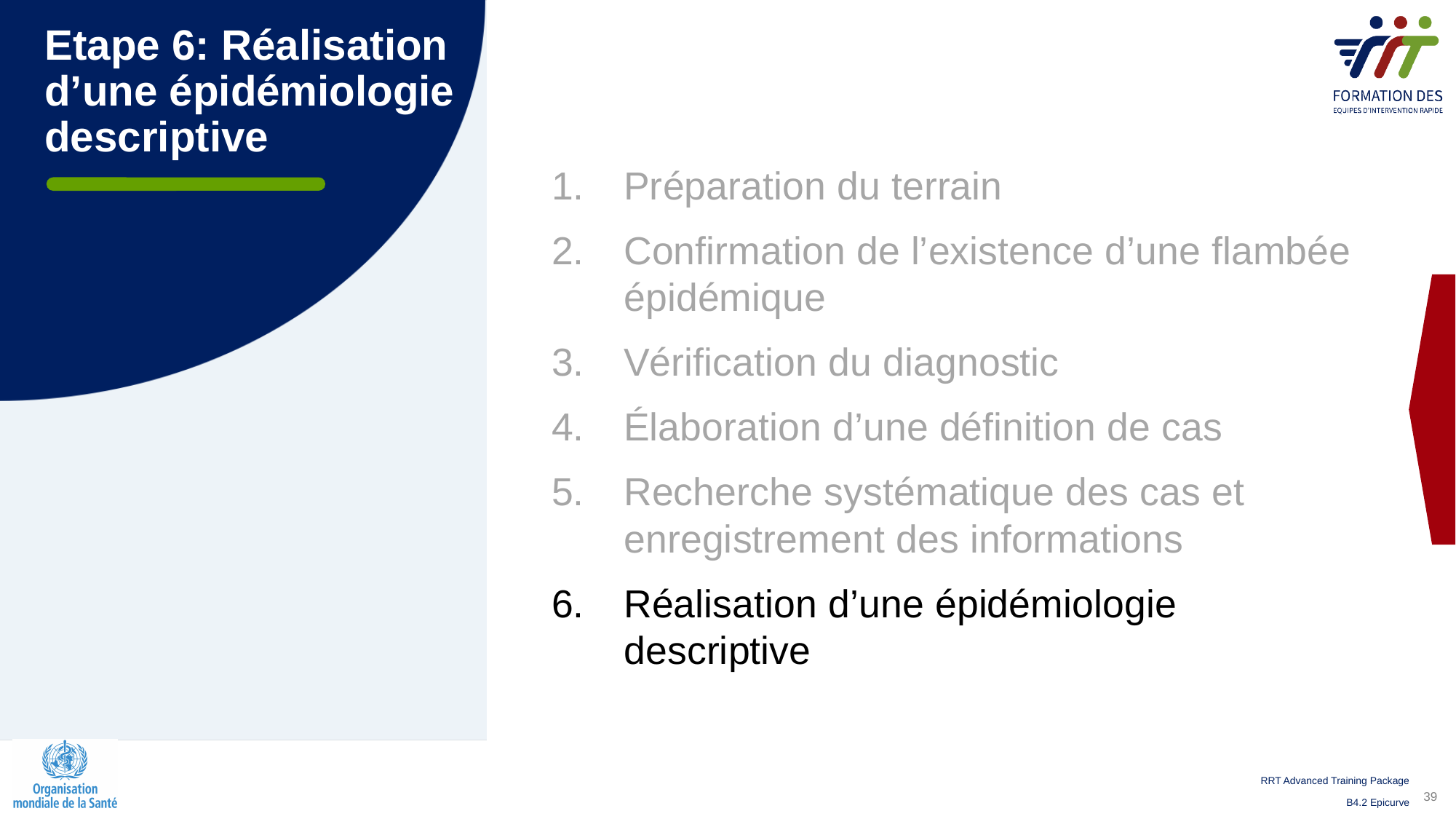

# Etape 6: Réalisation d’une épidémiologie  descriptive
Préparation du terrain
Confirmation de l’existence d’une flambée épidémique
Vérification du diagnostic
Élaboration d’une définition de cas
Recherche systématique des cas et enregistrement des informations
Réalisation d’une épidémiologie  descriptive